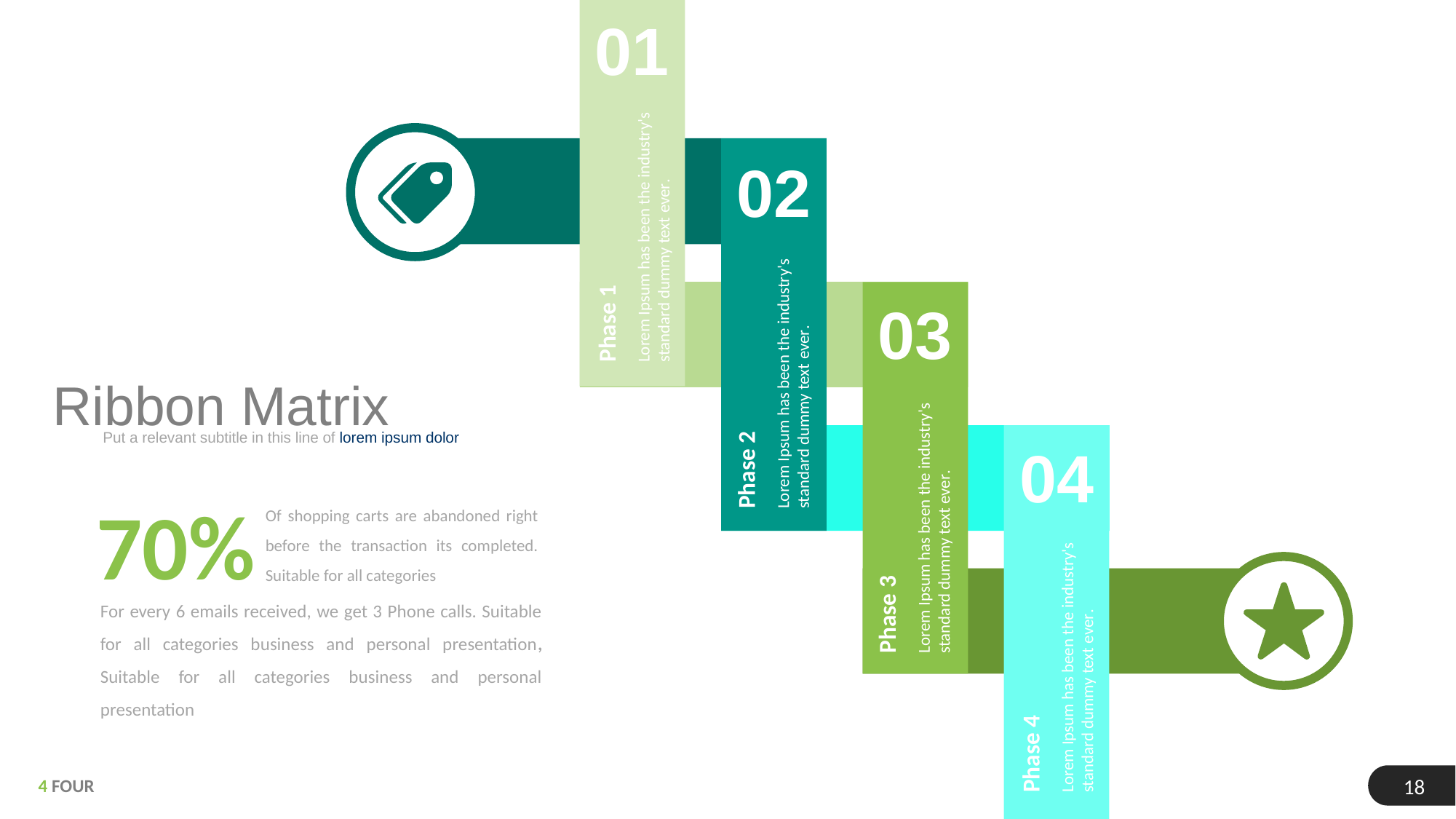

01

02

Phase 1
Lorem Ipsum has been the industry's standard dummy text ever.

03
Phase 2
Lorem Ipsum has been the industry's standard dummy text ever.
Ribbon Matrix
Put a relevant subtitle in this line of lorem ipsum dolor

04
Phase 3
Lorem Ipsum has been the industry's standard dummy text ever.
70%
Of shopping carts are abandoned right before the transaction its completed. Suitable for all categories

For every 6 emails received, we get 3 Phone calls. Suitable for all categories business and personal presentation, Suitable for all categories business and personal presentation
Phase 4
Lorem Ipsum has been the industry's standard dummy text ever.
18